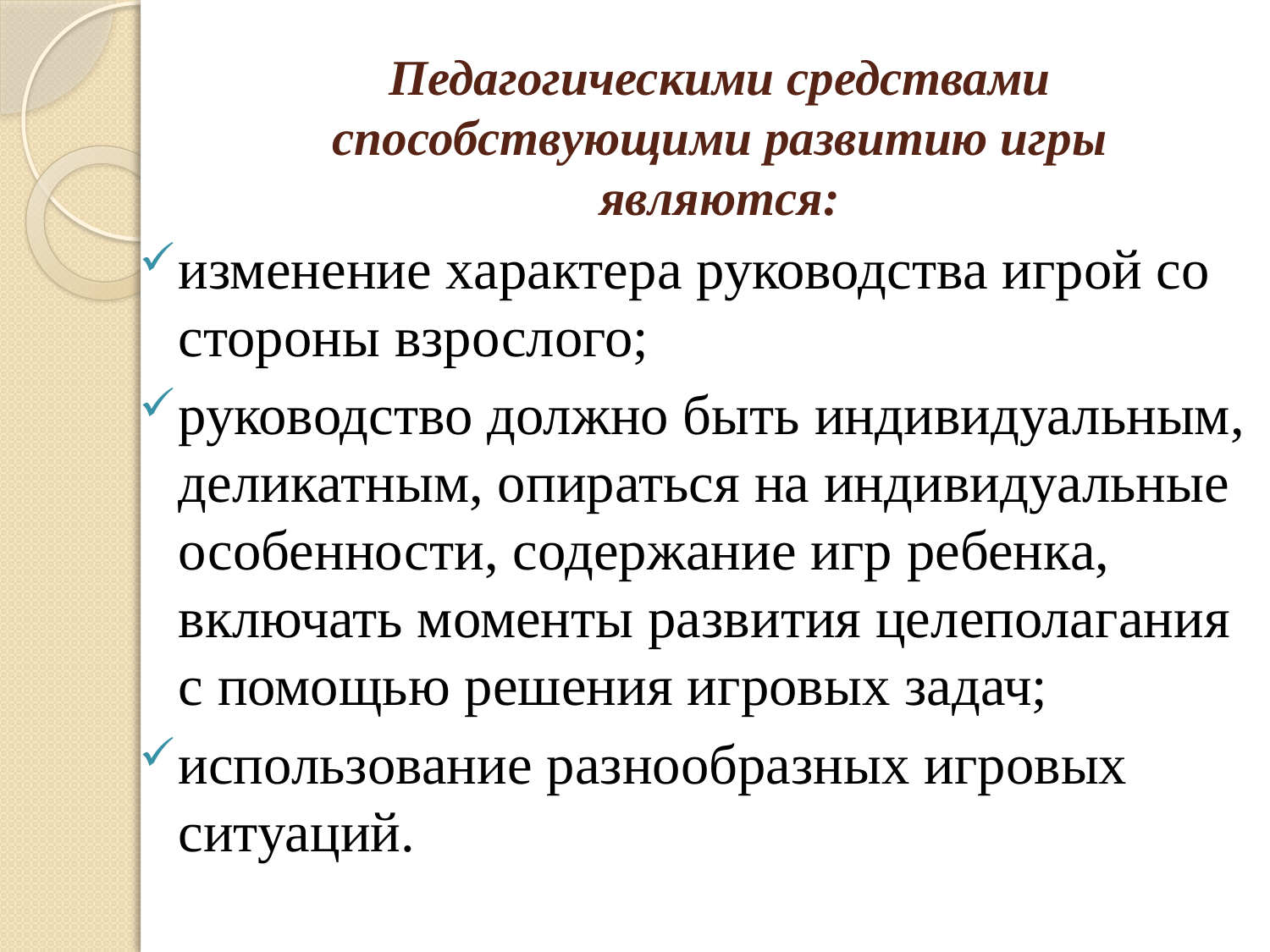

# Педагогическими средствами способствующими развитию игры являются:
изменение характера руководства игрой со стороны взрослого;
руководство должно быть индивидуальным, деликатным, опираться на индивидуальные особенности, содержание игр ребенка, включать моменты развития целеполагания с помощью решения игровых задач;
использование разнообразных игровых ситуаций.